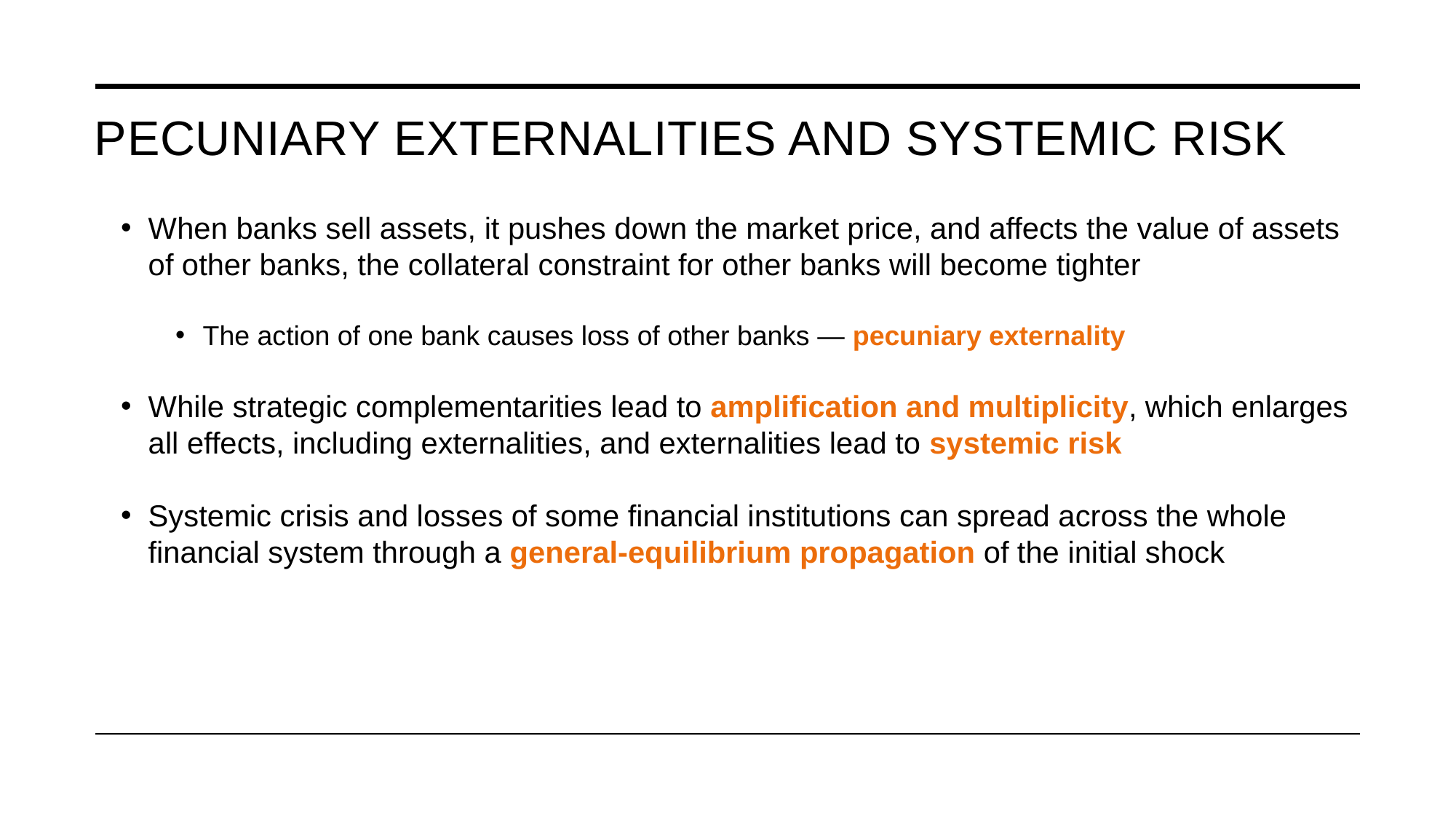

# pecuniary externalities and systemic risk
When banks sell assets, it pushes down the market price, and affects the value of assets of other banks, the collateral constraint for other banks will become tighter
The action of one bank causes loss of other banks — pecuniary externality
While strategic complementarities lead to amplification and multiplicity, which enlarges all effects, including externalities, and externalities lead to systemic risk
Systemic crisis and losses of some financial institutions can spread across the whole financial system through a general-equilibrium propagation of the initial shock